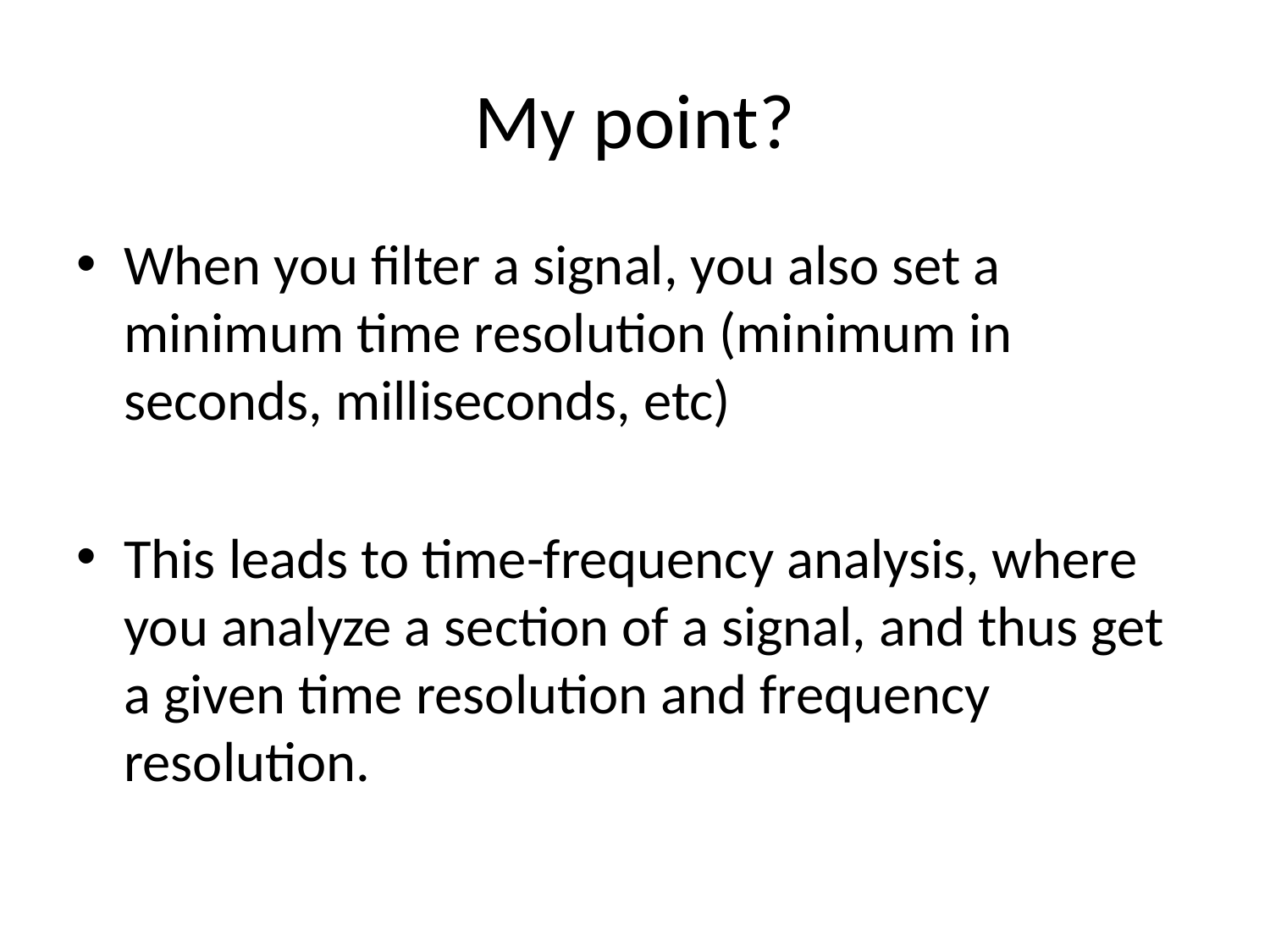

# My point?
When you filter a signal, you also set a minimum time resolution (minimum in seconds, milliseconds, etc)

This leads to time-frequency analysis, where you analyze a section of a signal, and thus get a given time resolution and frequency resolution.